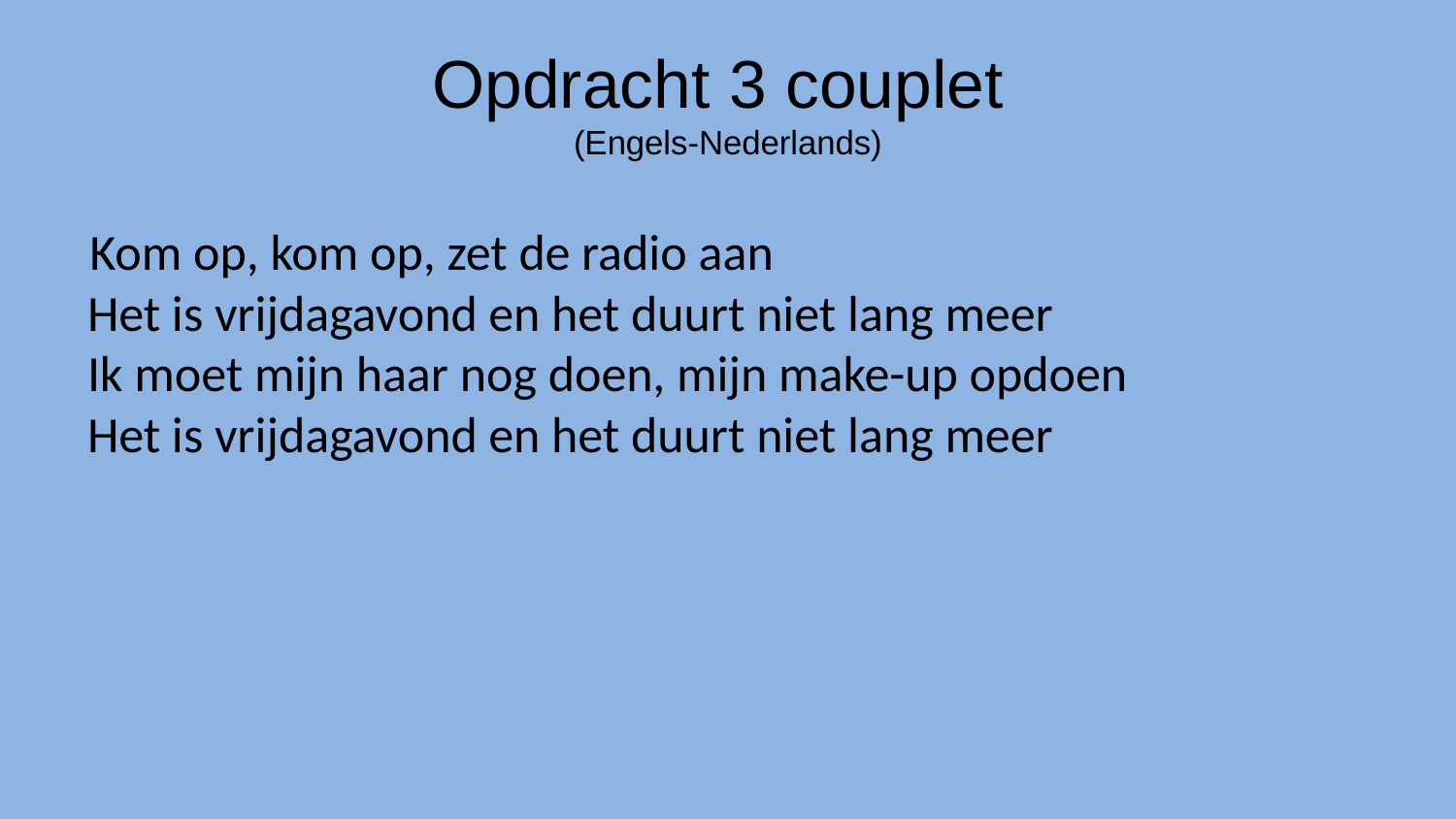

# Opdracht 3 couplet (Engels-Nederlands)
Kom op, kom op, zet de radio aan
Het is vrijdagavond en het duurt niet lang meer
Ik moet mijn haar nog doen, mijn make-up opdoen
Het is vrijdagavond en het duurt niet lang meer